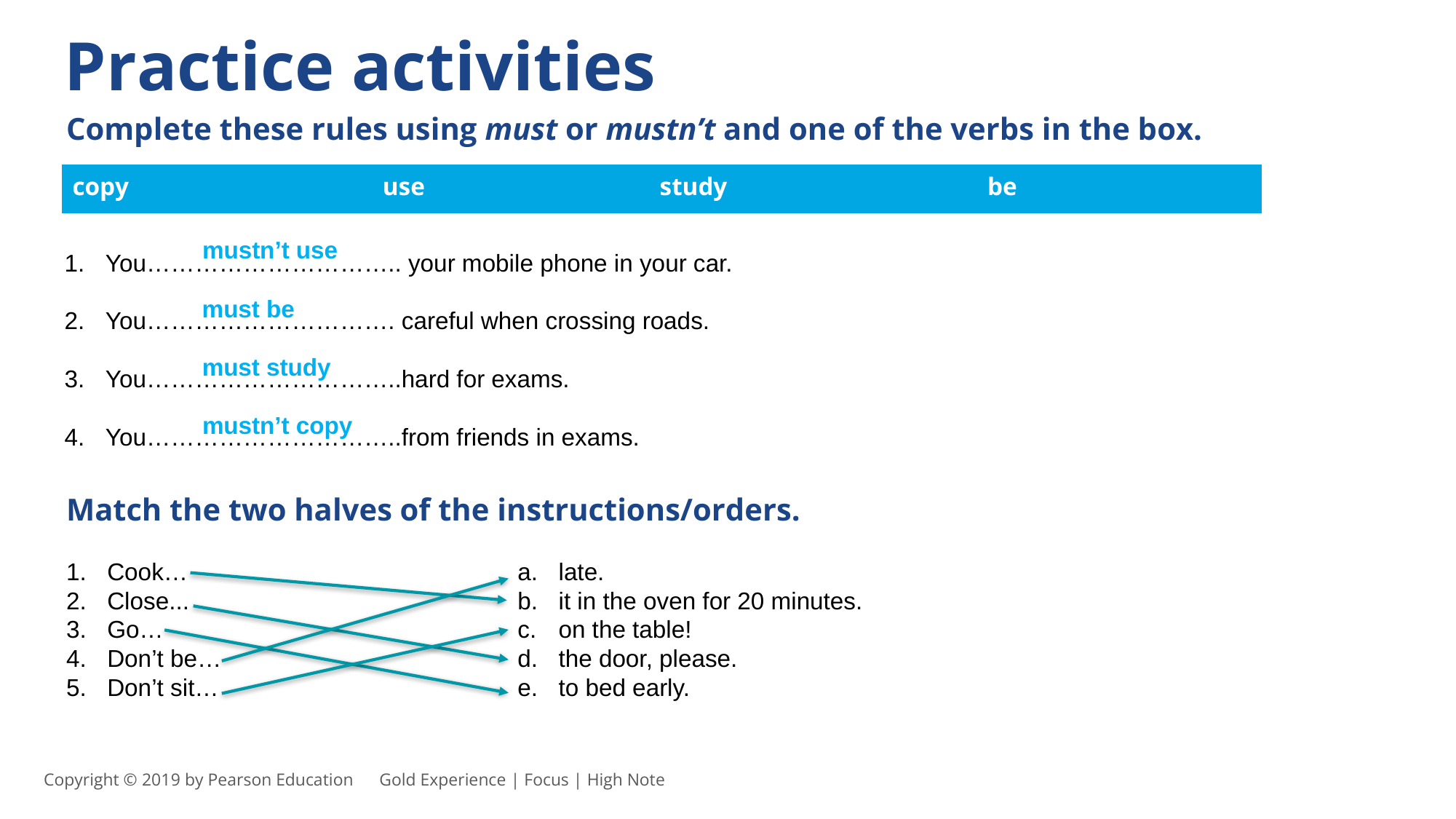

Practice activities
Complete these rules using must or mustn’t and one of the verbs in the box.

| copy use study be |
| --- |

You………………………….. your mobile phone in your car.

You…………………………. careful when crossing roads.

You…………………………..hard for exams.

You…………………………..from friends in exams.
mustn’t use
must be
must study
mustn’t copy
Match the two halves of the instructions/orders.

Cook…
Close...
Go…
Don’t be…
Don’t sit…
late.
it in the oven for 20 minutes.
on the table!
the door, please.
to bed early.

Copyright © 2019 by Pearson Education      Gold Experience | Focus | High Note